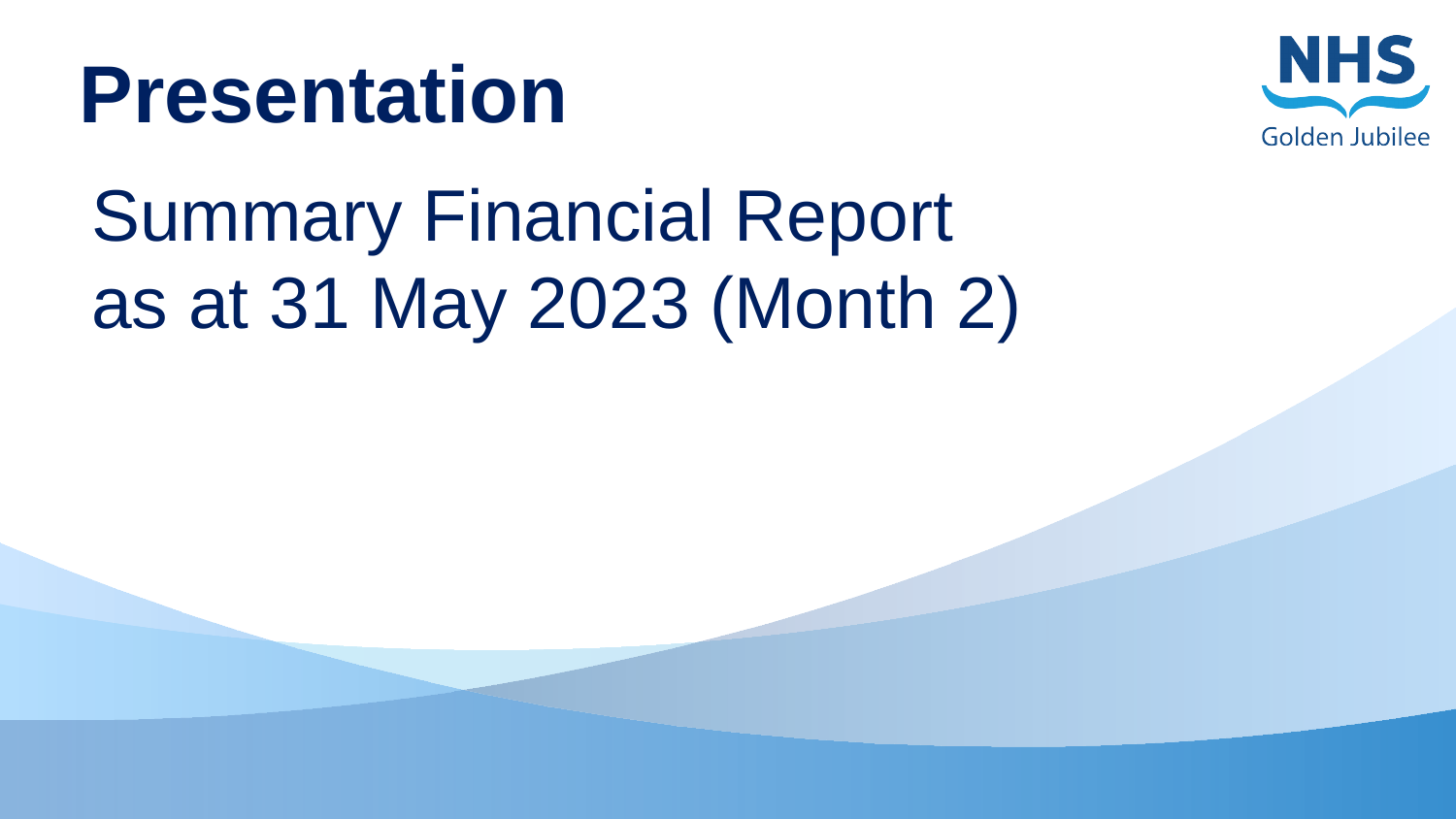

# Presentation
Summary Financial Report
as at 31 May 2023 (Month 2)